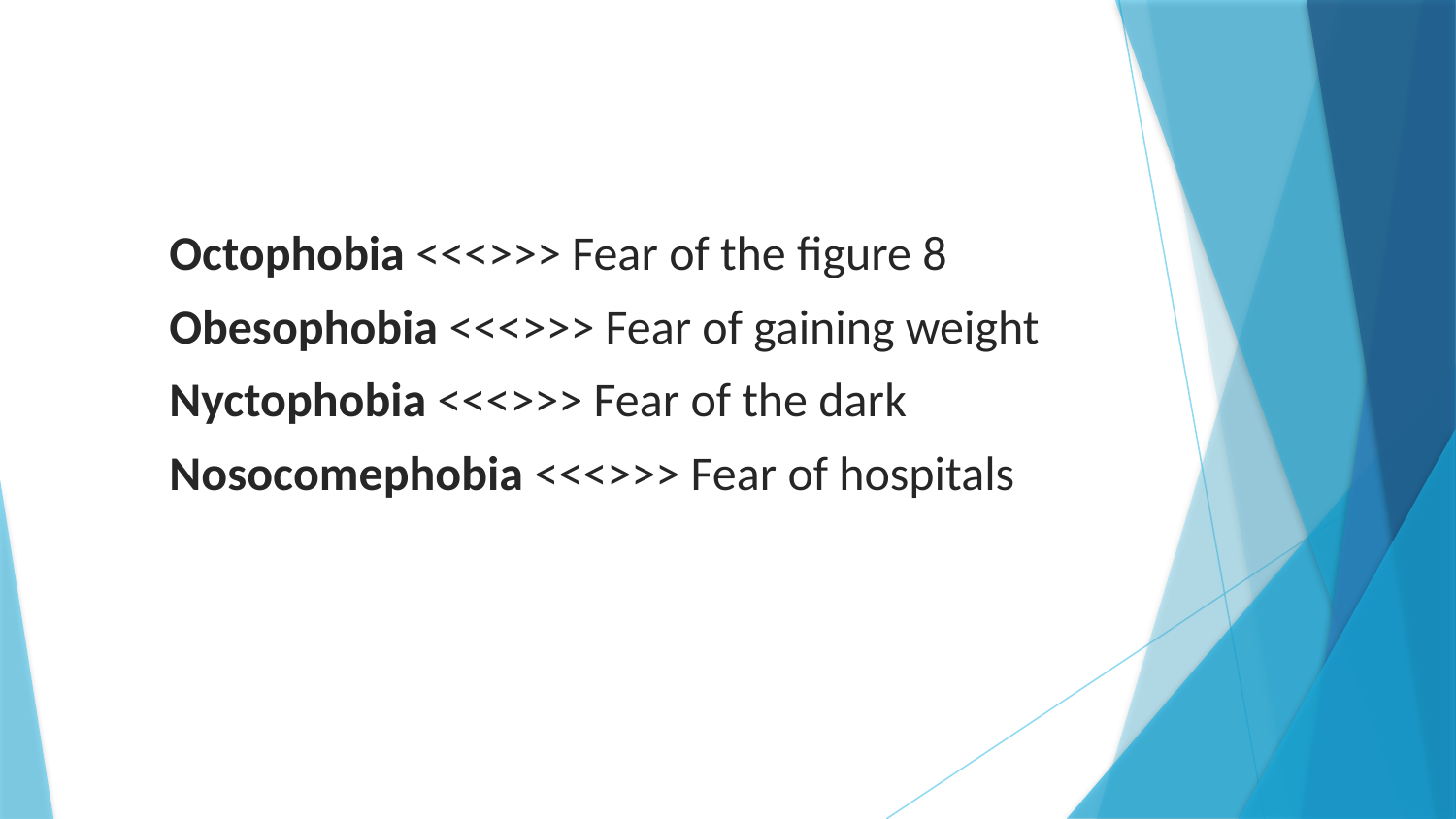

Octophobia <<<>>> Fear of the figure 8
Obesophobia <<<>>> Fear of gaining weight
Nyctophobia <<<>>> Fear of the dark
Nosocomephobia <<<>>> Fear of hospitals